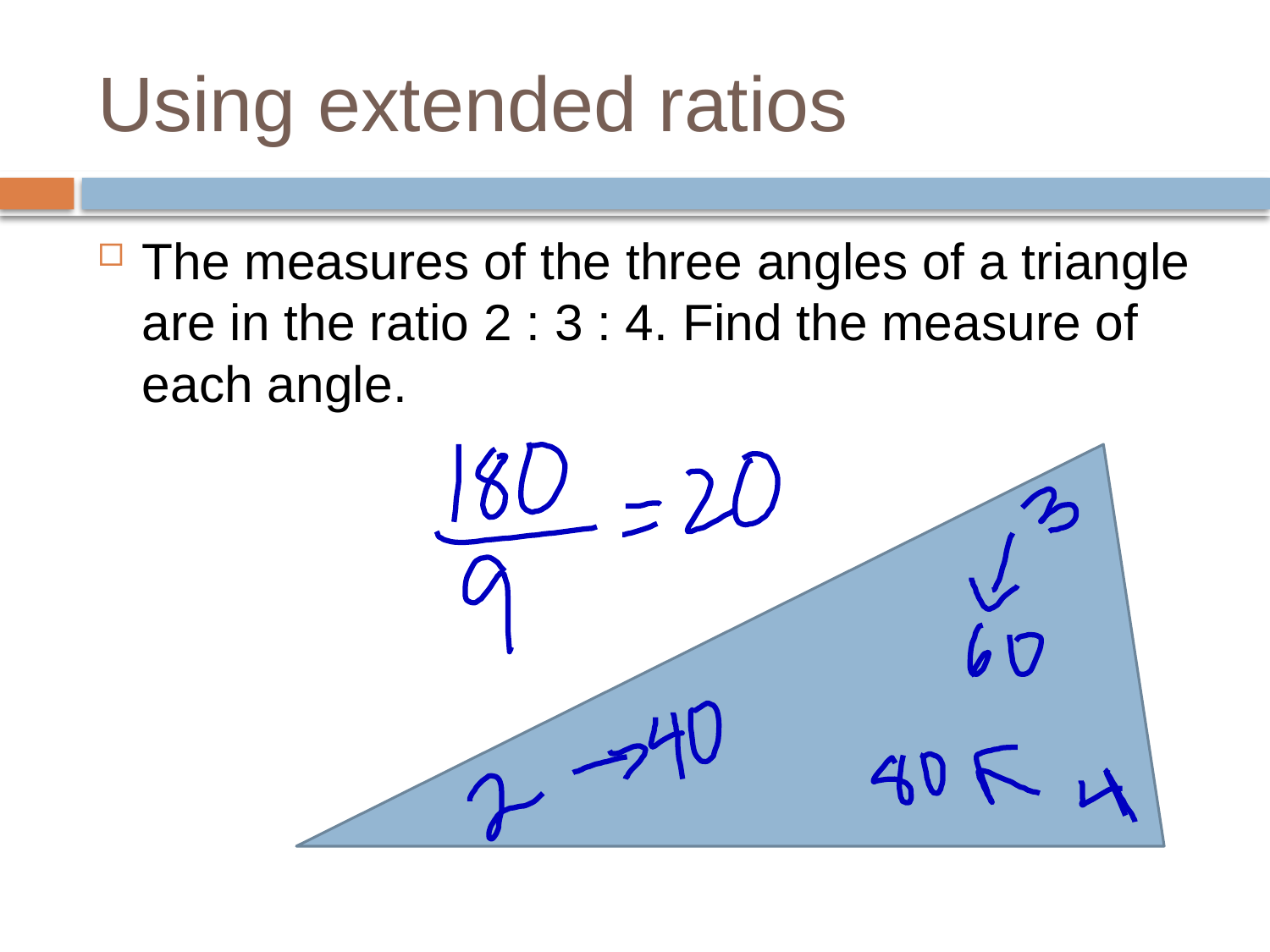

# Using extended ratios
The measures of the three angles of a triangle are in the ratio 2 : 3 : 4. Find the measure of each angle.